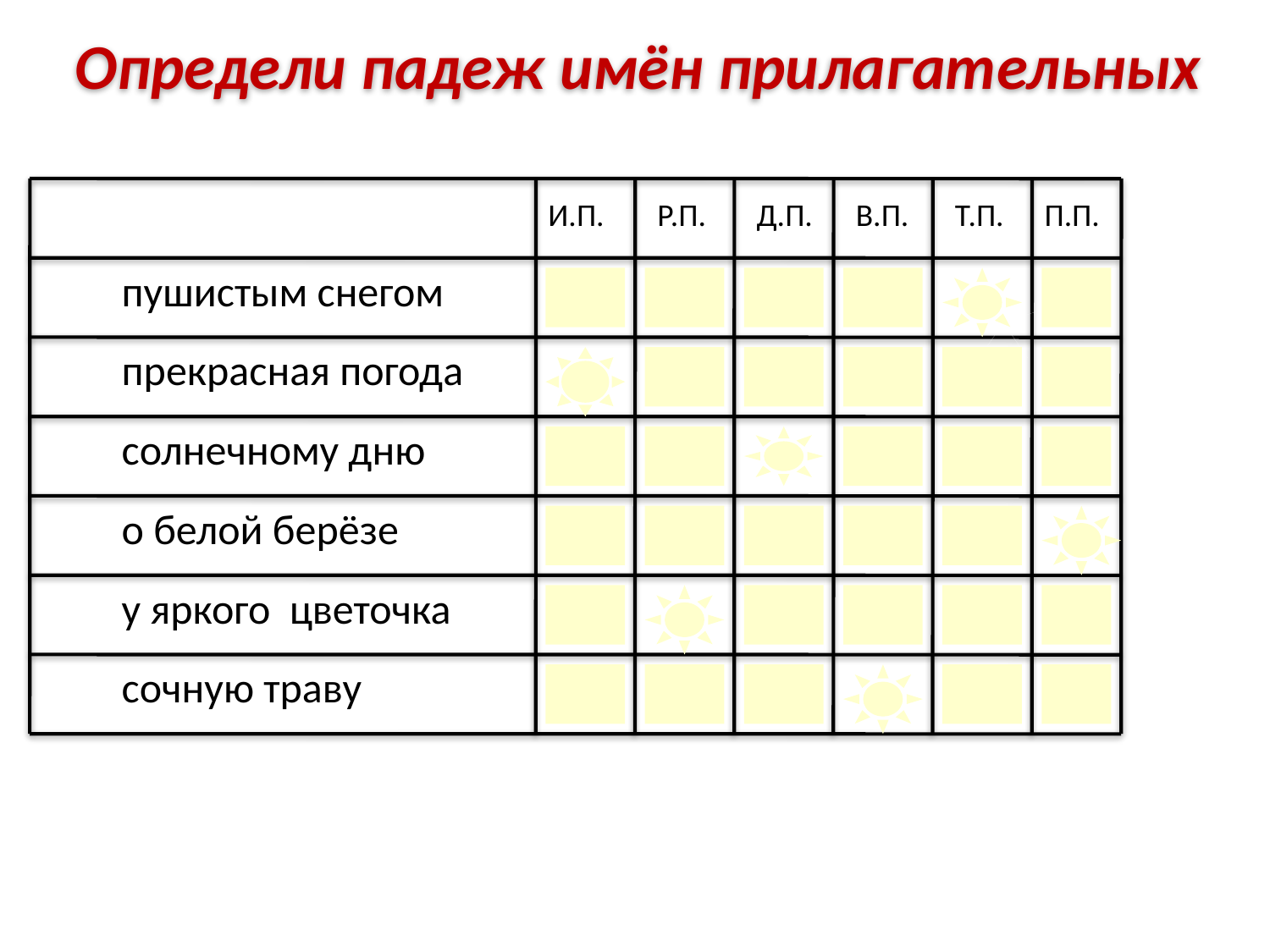

Определи падеж имён прилагательных

И.П.
Р.П.
Д.П.
В.П.
Т.П.
П.П.
пушистым снегом

прекрасная погода

солнечному дню

о белой берёзе

у яркого  цветочка

сочную траву